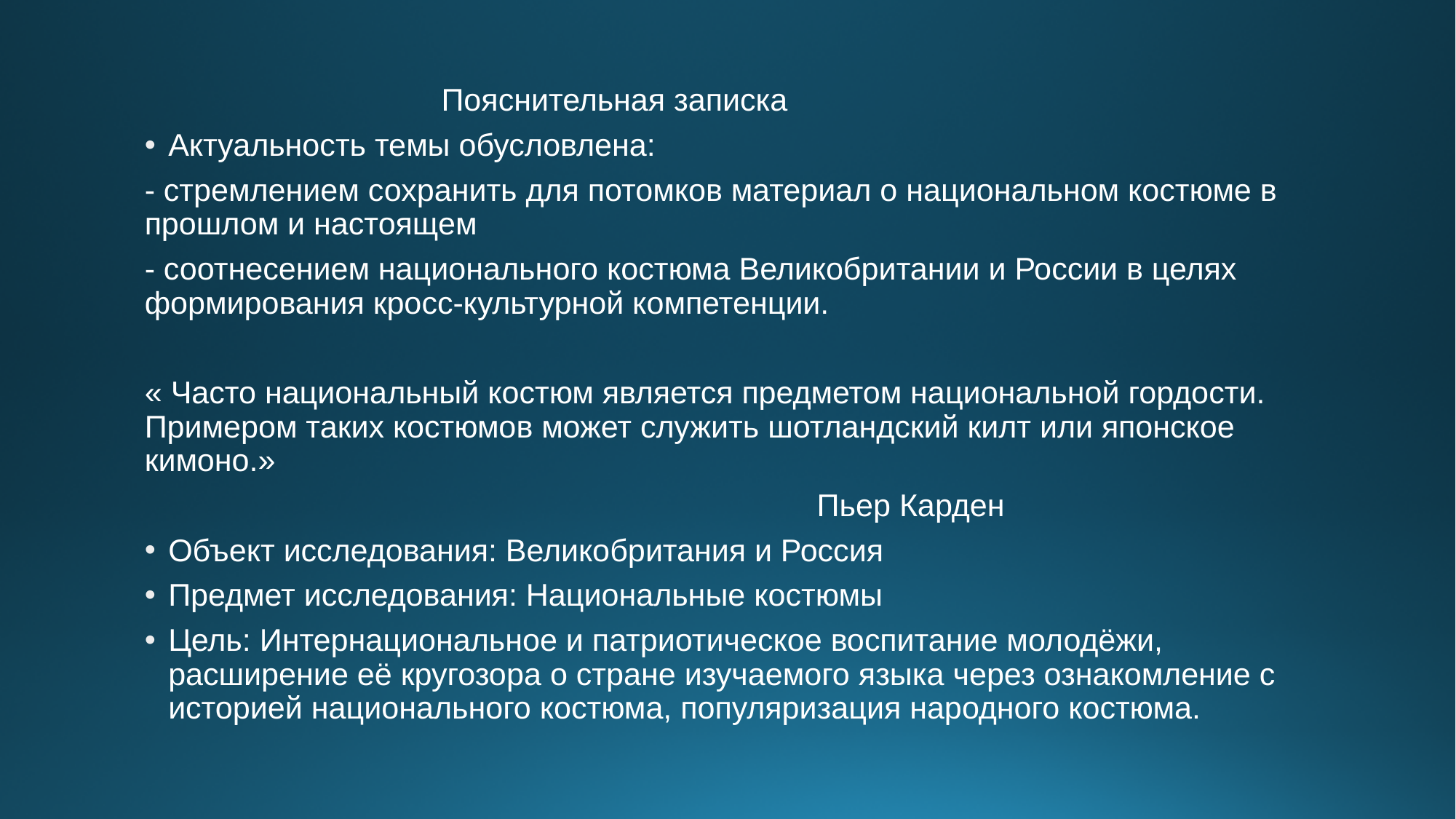

Пояснительная записка
Актуальность темы обусловлена:
- стремлением сохранить для потомков материал о национальном костюме в прошлом и настоящем
- соотнесением национального костюма Великобритании и России в целях формирования кросс-культурной компетенции.

« Часто национальный костюм является предметом национальной гордости. Примером таких костюмов может служить шотландский килт или японское кимоно.»
                                                                             Пьер Карден
Объект исследования: Великобритания и Россия
Предмет исследования: Национальные костюмы
Цель: Интернациональное и патриотическое воспитание молодёжи,  расширение её кругозора о стране изучаемого языка через ознакомление с историей национального костюма, популяризация народного костюма.